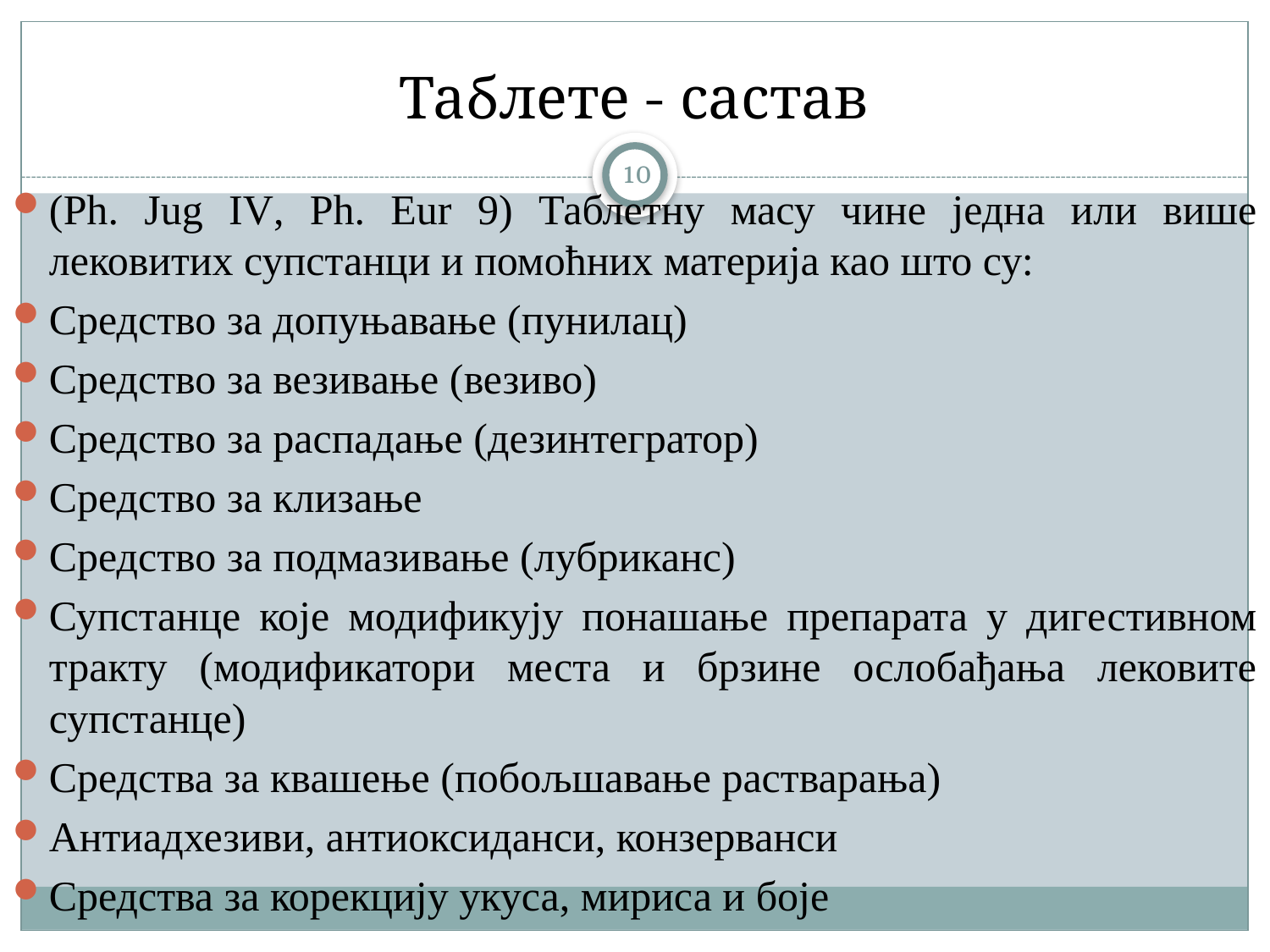

# Таблете - састав
10
(Ph. Jug IV, Ph. Eur 9) Таблетну масу чине једна или више лековитих супстанци и помоћних материја као што су:
Средство за допуњавање (пунилац)
Средство за везивање (везиво)
Средство за распадање (дезинтегратор)
Средство за клизање
Средство за подмазивање (лубриканс)
Супстанце које модификују понашање препарата у дигестивном тракту (модификатори места и брзине ослобађања лековите супстанце)
Средства за квашење (побољшавање растварања)
Антиадхезиви, антиоксиданси, конзерванси
Средства за корекцију укуса, мириса и боје